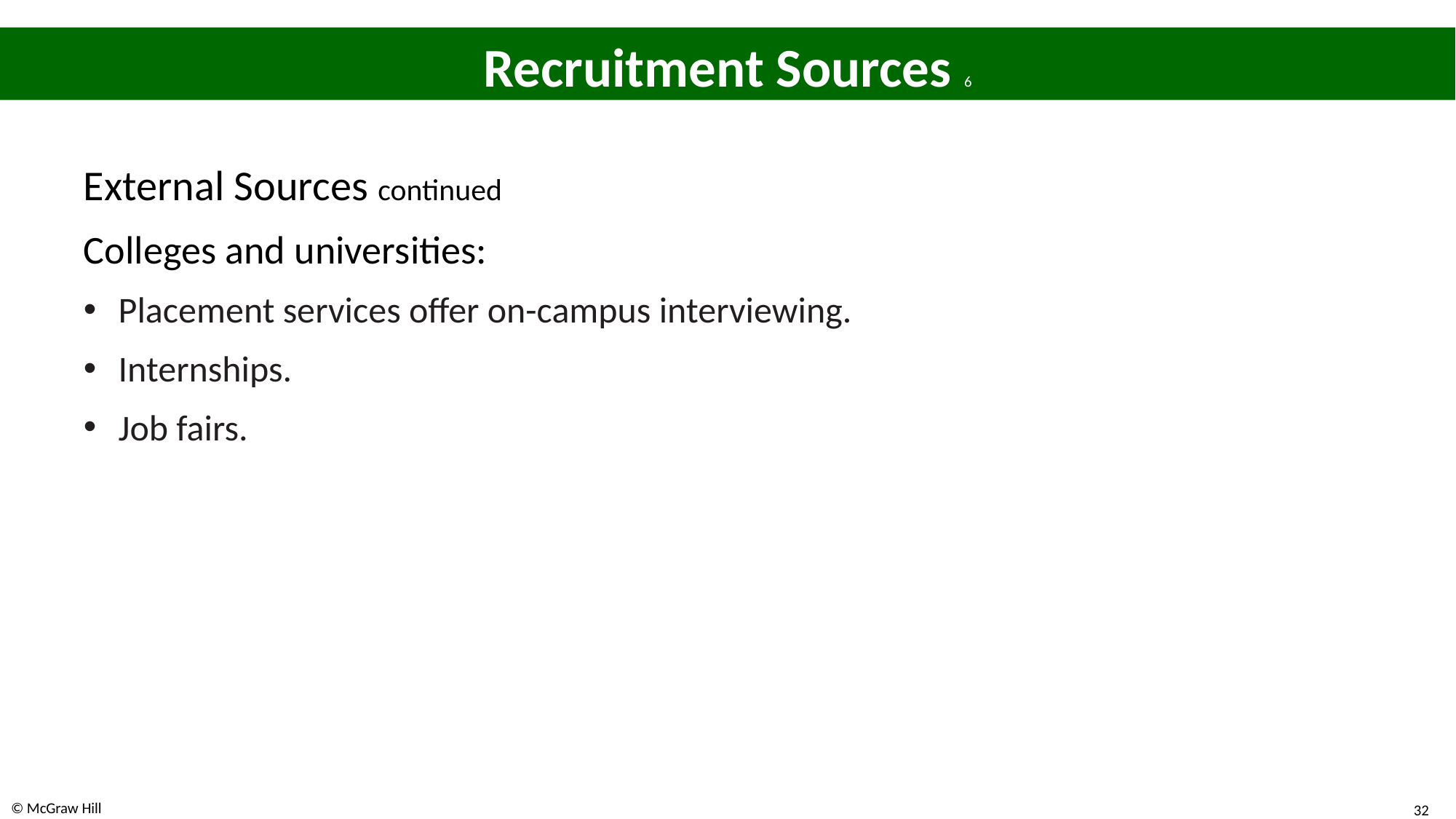

# Recruitment Sources 6
External Sources continued
Colleges and universities:
Placement services offer on-campus interviewing.
Internships.
Job fairs.